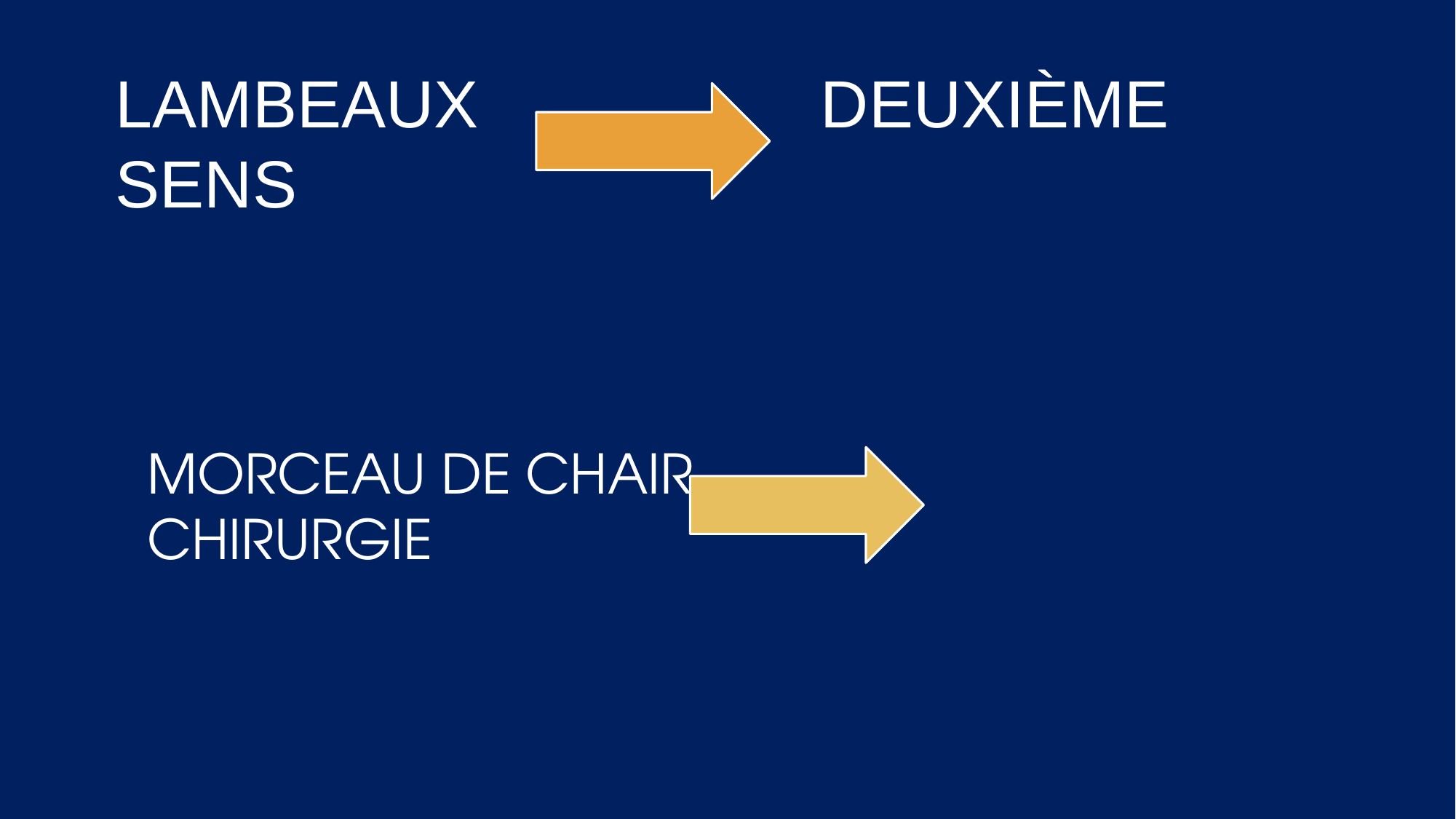

# Lambeaux                         Deuxième sens

Morceau de chair                                              chirurgie